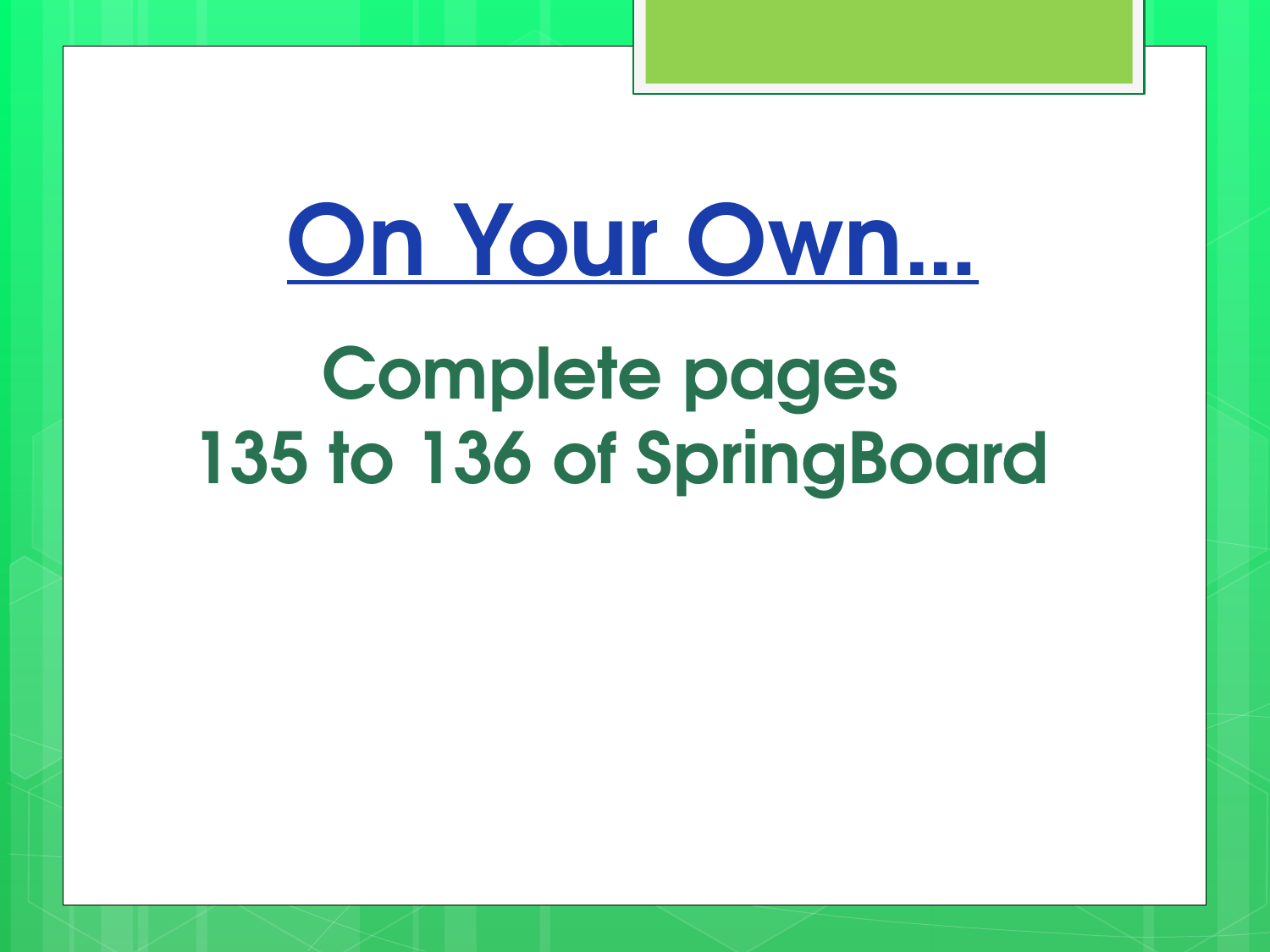

# On Your Own…
Complete pages
135 to 136 of SpringBoard